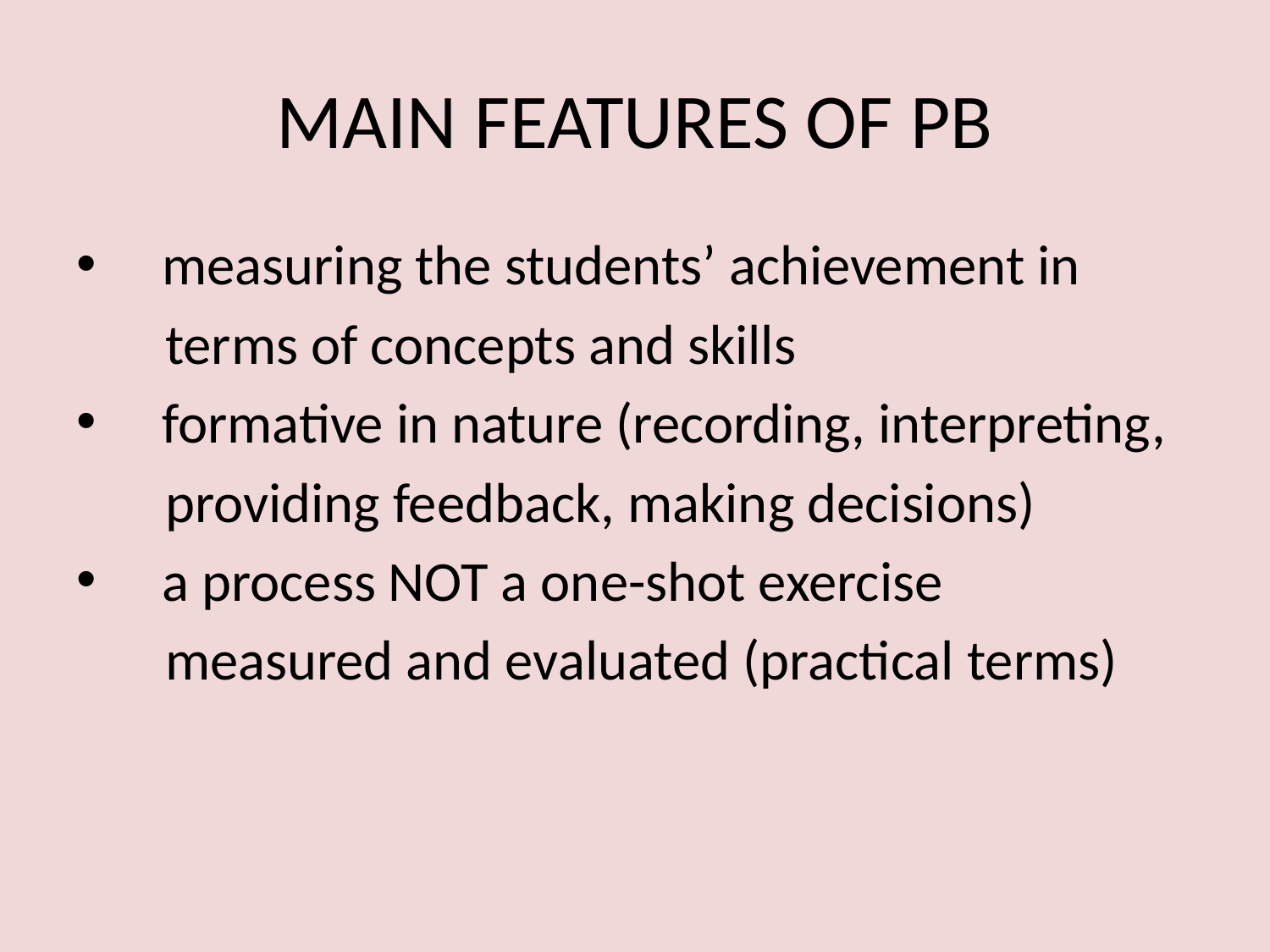

# MAIN FEATURES OF PB
   measuring the students’ achievement in
       terms of concepts and skills
   formative in nature (recording, interpreting,
       providing feedback, making decisions)
   a process NOT a one-shot exercise
       measured and evaluated (practical terms)